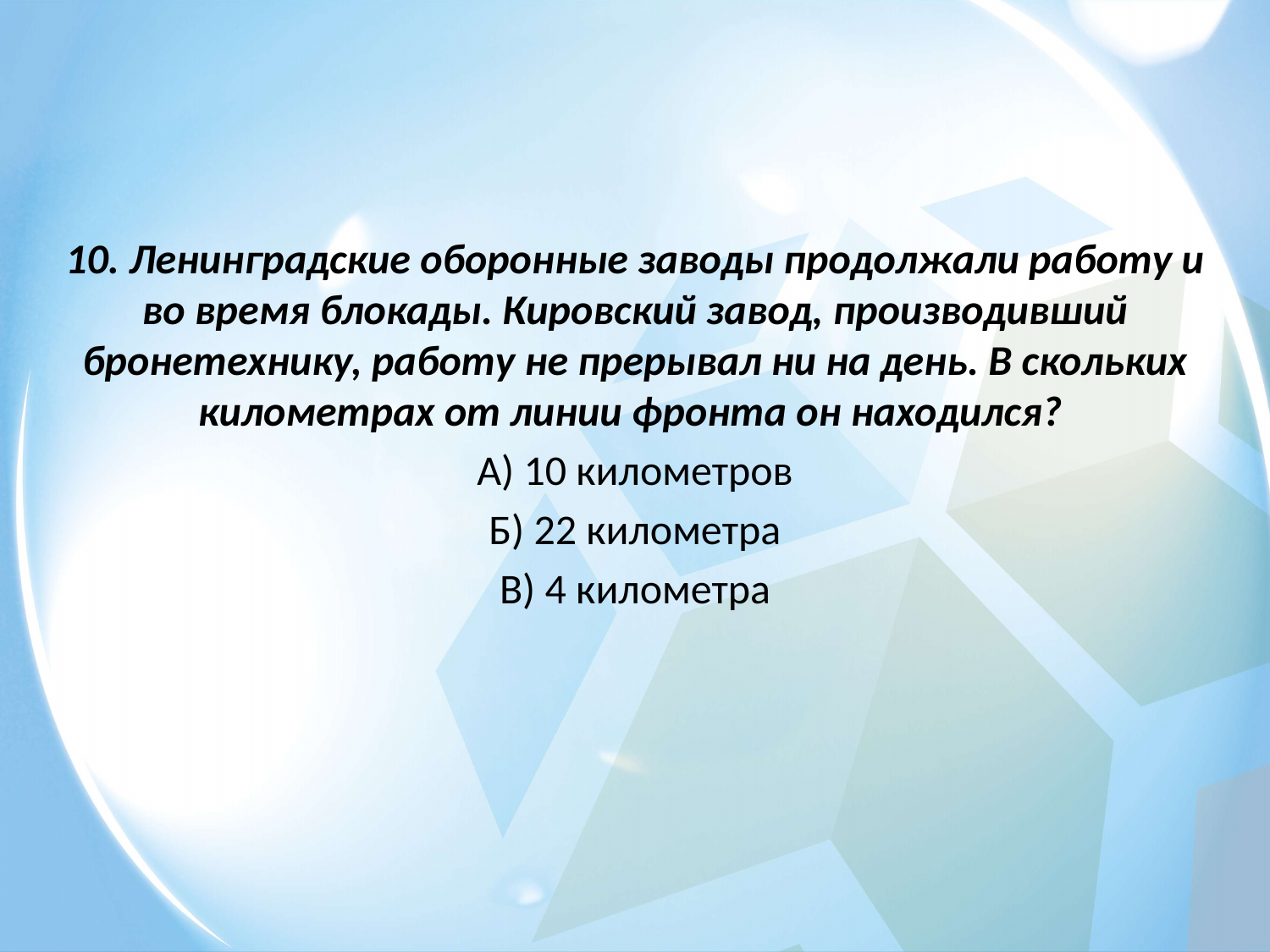

10. Ленинградские оборонные заводы продолжали работу и во время блокады. Кировский завод, производивший бронетехнику, работу не прерывал ни на день. В скольких километрах от линии фронта он находился?
А) 10 километров
Б) 22 километра
В) 4 километра